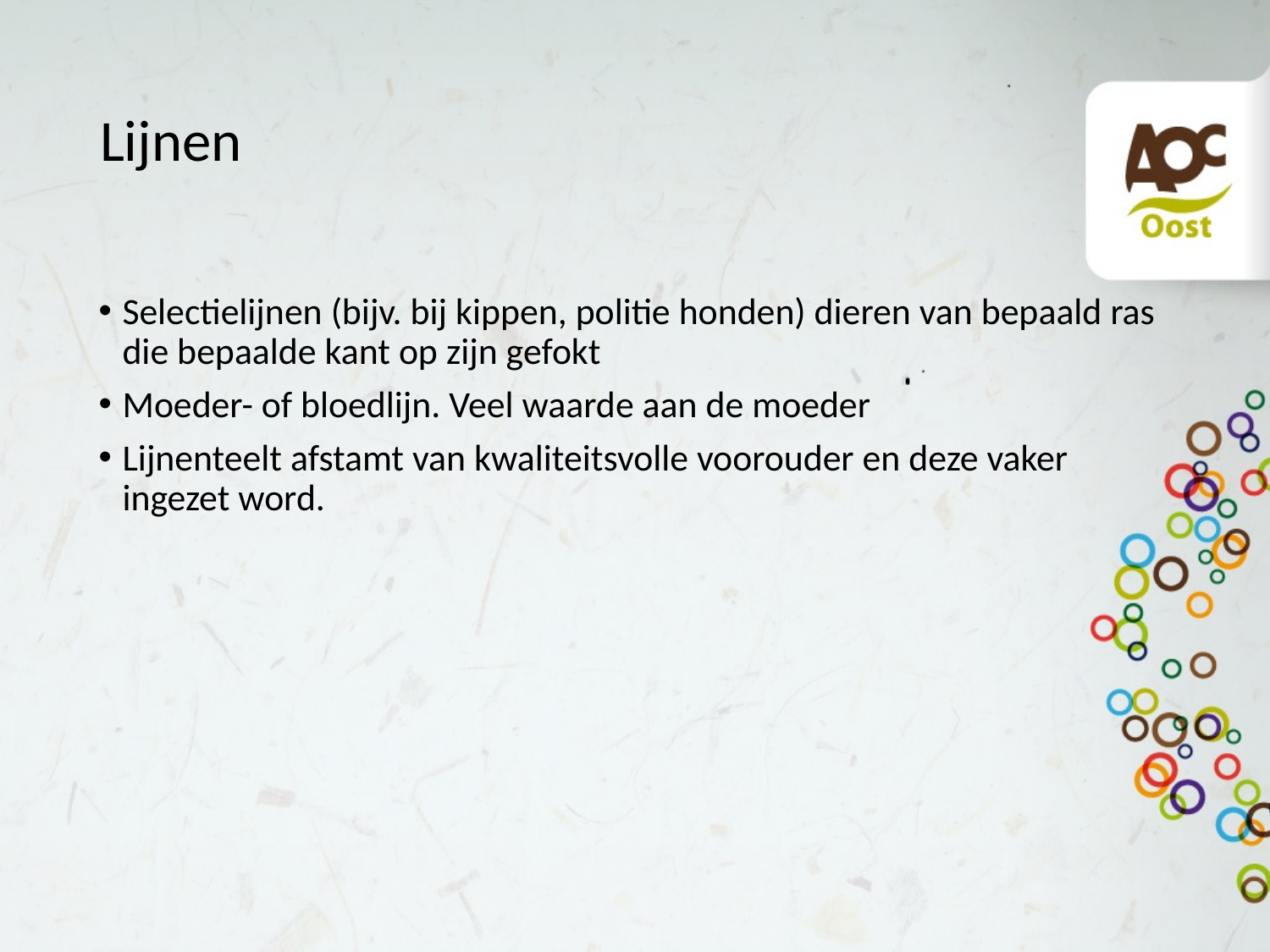

# Lijnen
Selectielijnen (bijv. bij kippen, politie honden) dieren van bepaald ras die bepaalde kant op zijn gefokt
Moeder- of bloedlijn. Veel waarde aan de moeder
Lijnenteelt afstamt van kwaliteitsvolle voorouder en deze vaker ingezet word.